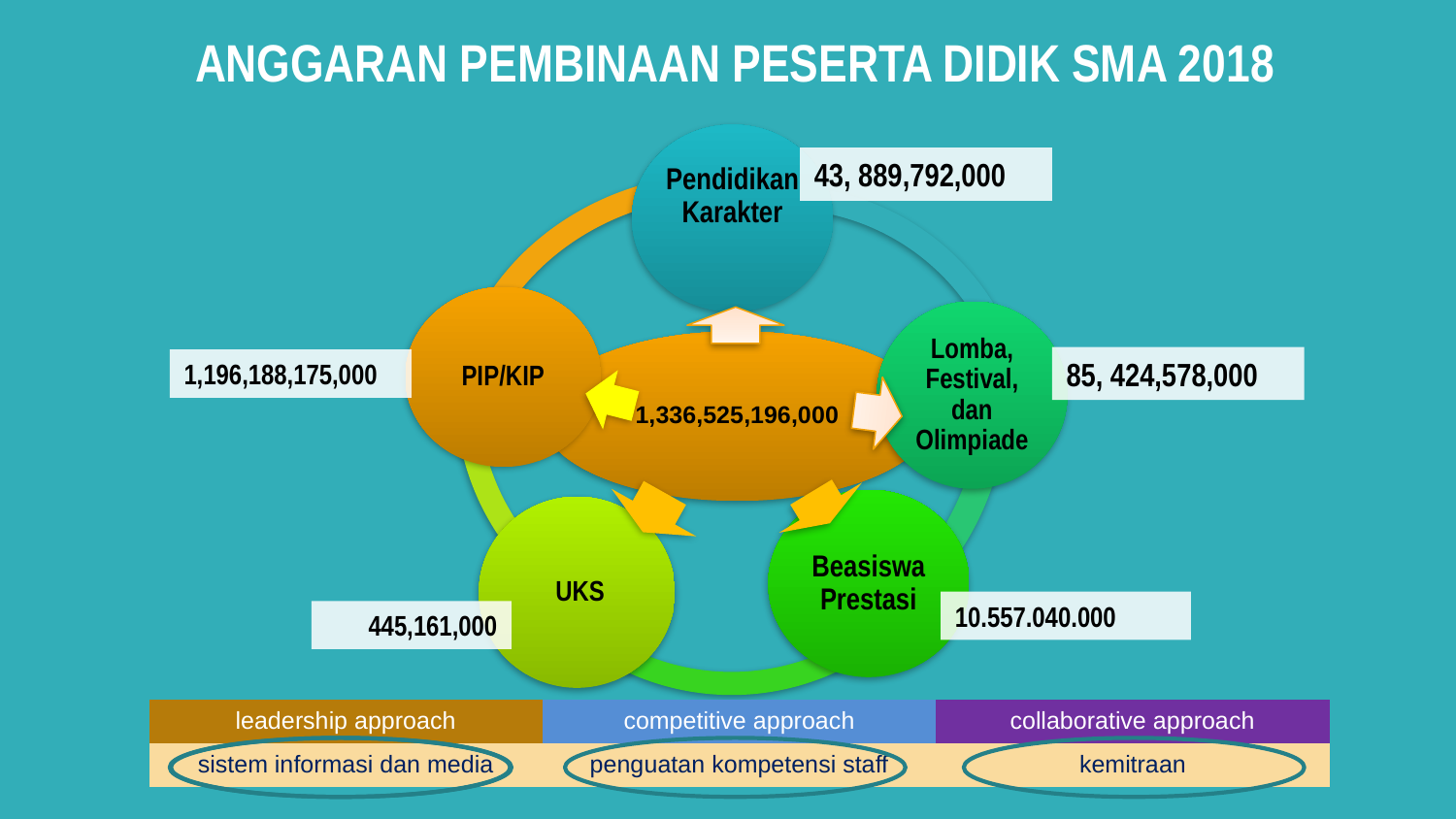

ANGGARAN PEMBINAAN PESERTA DIDIK SMA 2018
1,336,525,196,000
Pendidikan Karakter

Lomba, Festival, dan Olimpiade
Beasiswa Prestasi
 UKS
PIP/KIP
43, 889,792,000

85, 424,578,000
1,196,188,175,000

10.557.040.000
445,161,000
| leadership approach | competitive approach | collaborative approach |
| --- | --- | --- |
| sistem informasi dan media | penguatan kompetensi staff | kemitraan |